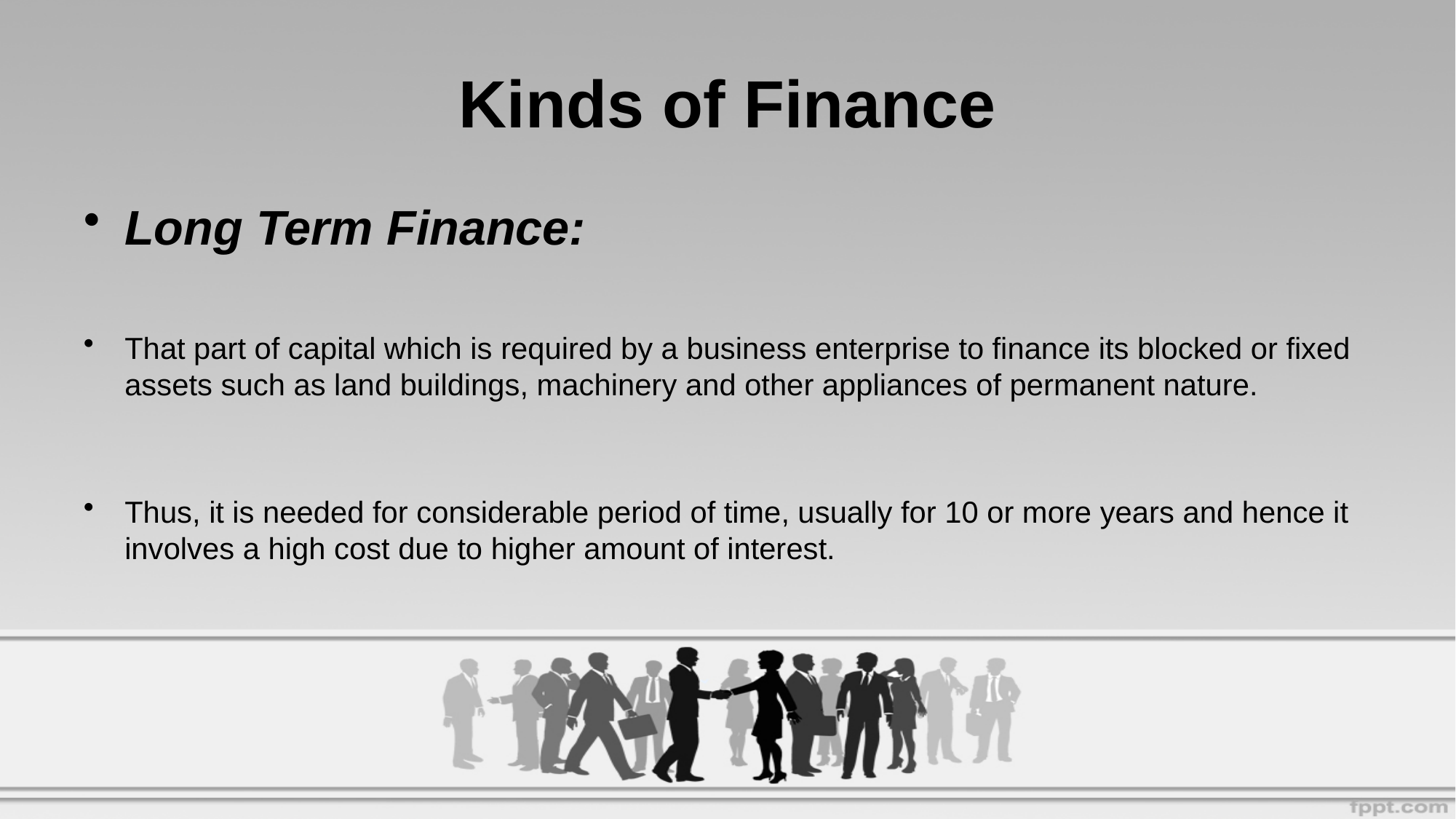

# Kinds of Finance
Long Term Finance:

That part of capital which is required by a business enterprise to finance its blocked or fixed assets such as land buildings, machinery and other appliances of permanent nature.

Thus, it is needed for considerable period of time, usually for 10 or more years and hence it involves a high cost due to higher amount of interest.